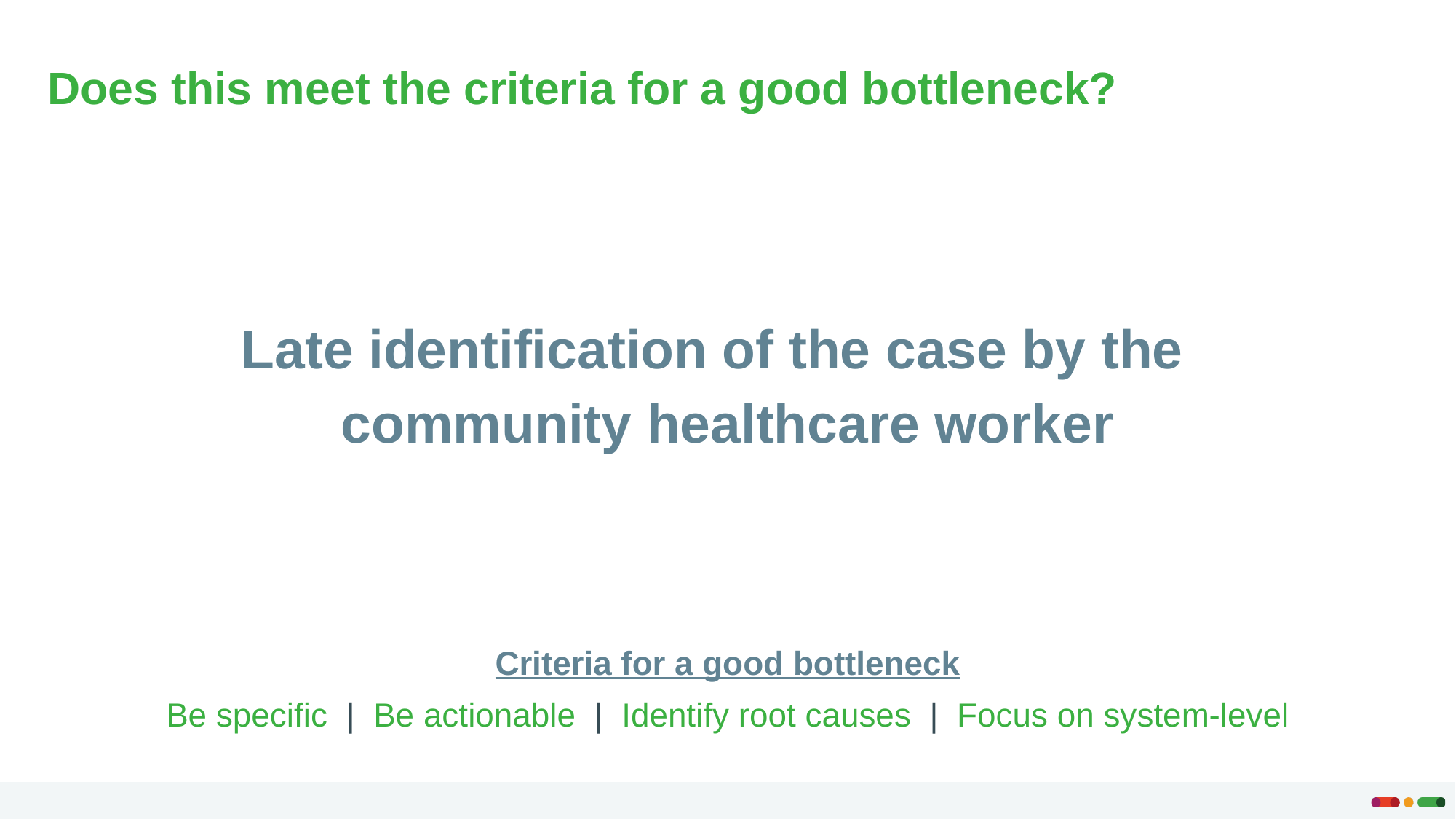

Does this meet the criteria for a good bottleneck?
Late identification of the case by the   community healthcare worker
Criteria for a good bottleneck
Be specific  |  Be actionable  |  Identify root causes  |  Focus on system-level